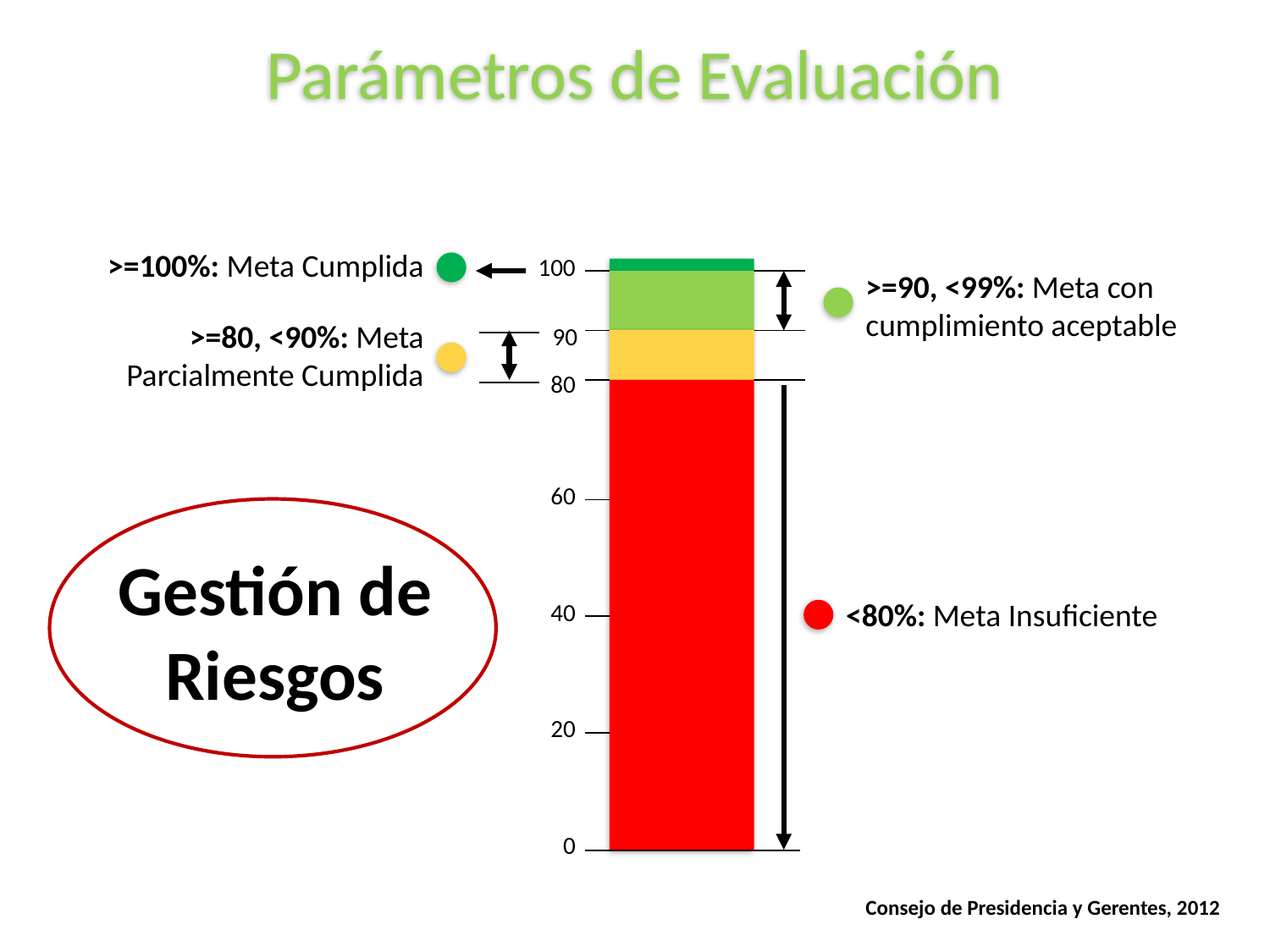

# Parámetros de Evaluación
>=100%: Meta Cumplida
100

>=90, <99%: Meta con cumplimiento aceptable

>=80, <90%: Meta Parcialmente Cumplida
90

80

60

Gestión de Riesgos
<80%: Meta Insuficiente
40

20
   0
Consejo de Presidencia y Gerentes, 2012